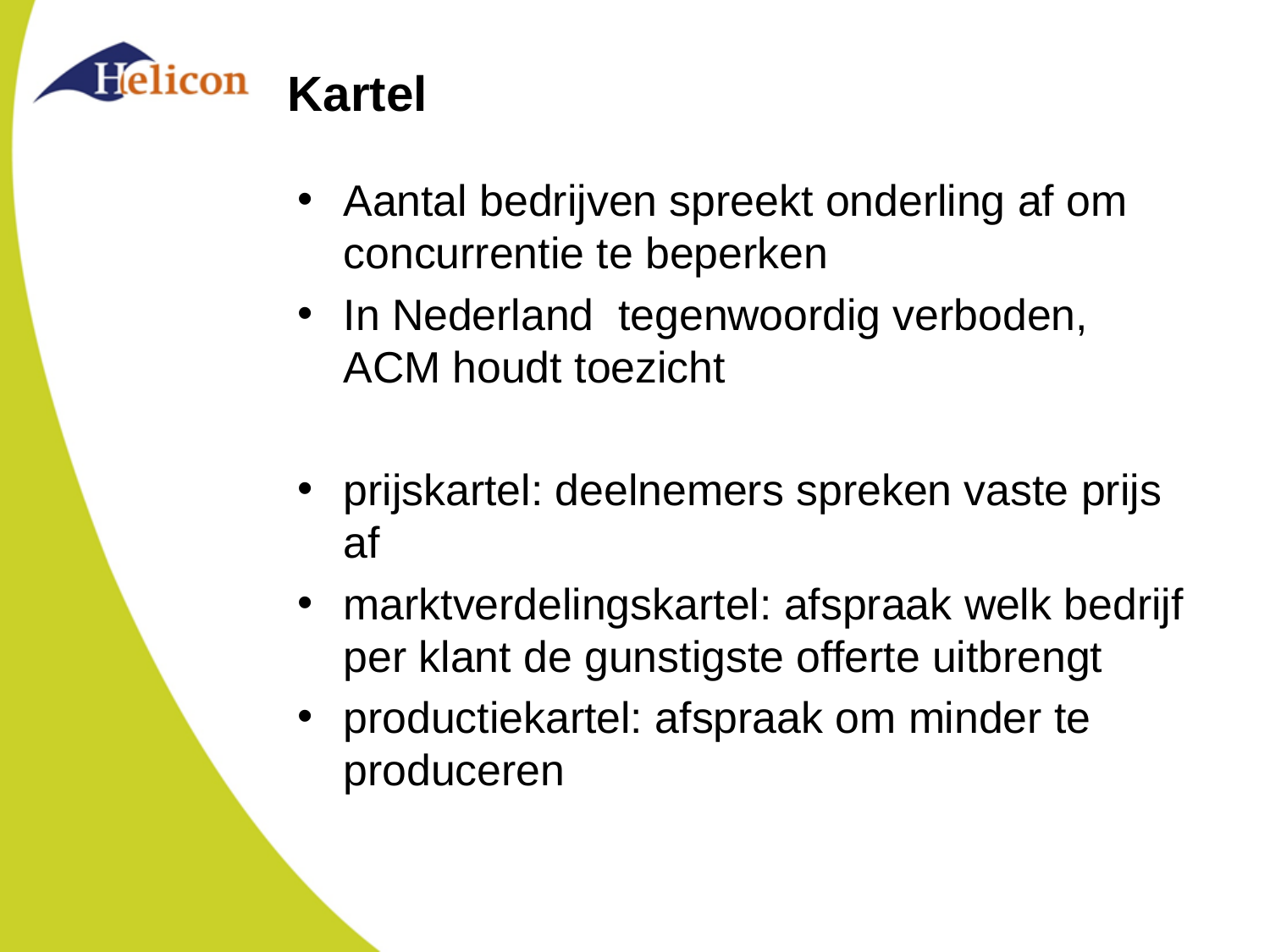

# Kartel
Aantal bedrijven spreekt onderling af om concurrentie te beperken
In Nederland  tegenwoordig verboden, ACM houdt toezicht

prijskartel: deelnemers spreken vaste prijs af
marktverdelingskartel: afspraak welk bedrijf per klant de gunstigste offerte uitbrengt
productiekartel: afspraak om minder te produceren